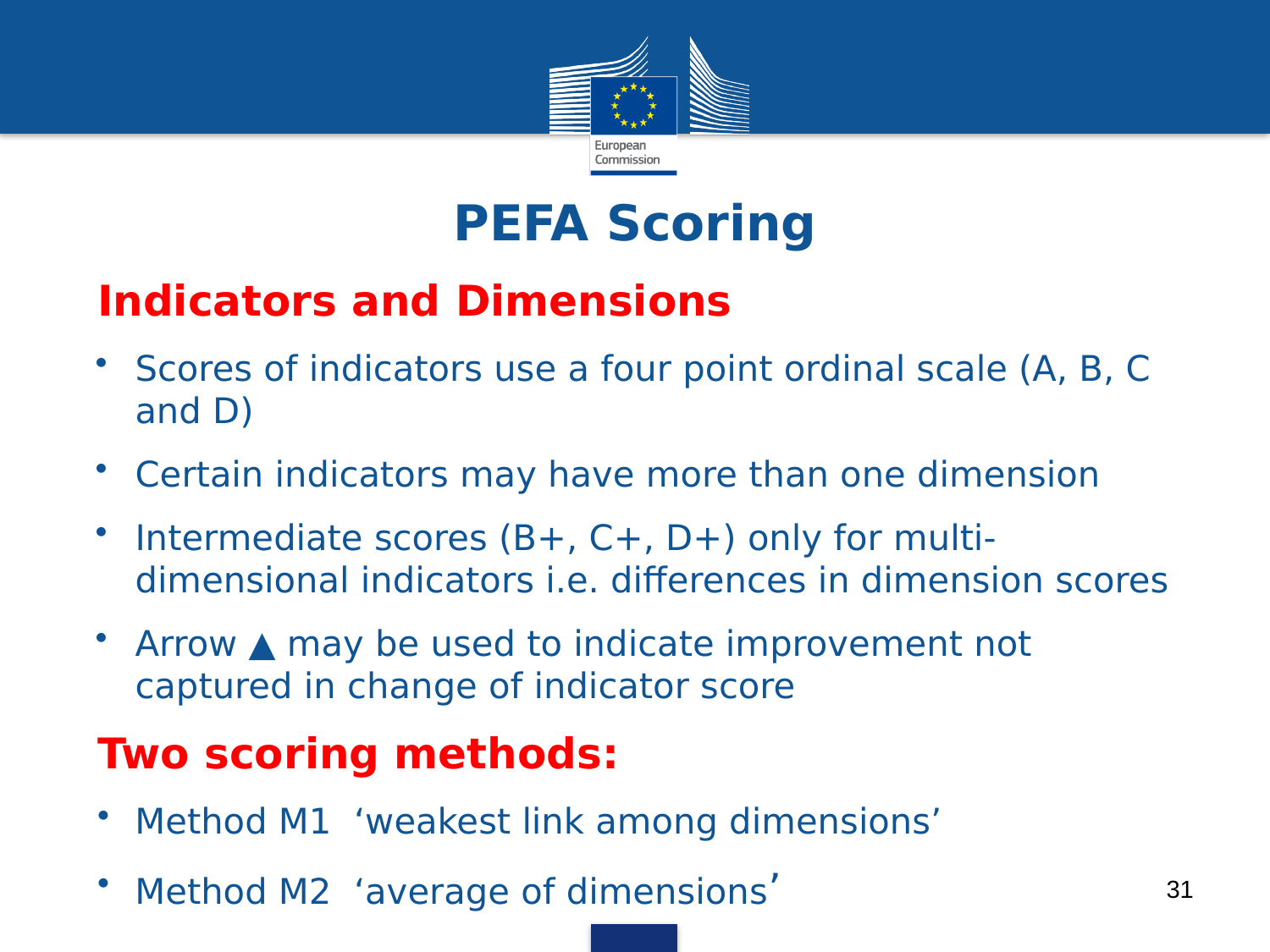

# PEFA Scoring
Indicators and Dimensions
Scores of indicators use a four point ordinal scale (A, B, C and D)
Certain indicators may have more than one dimension
Intermediate scores (B+, C+, D+) only for multi-dimensional indicators i.e. differences in dimension scores
Arrow ▲ may be used to indicate improvement not captured in change of indicator score
Two scoring methods:
Method M1  ‘weakest link among dimensions’
Method M2  ‘average of dimensions’

31